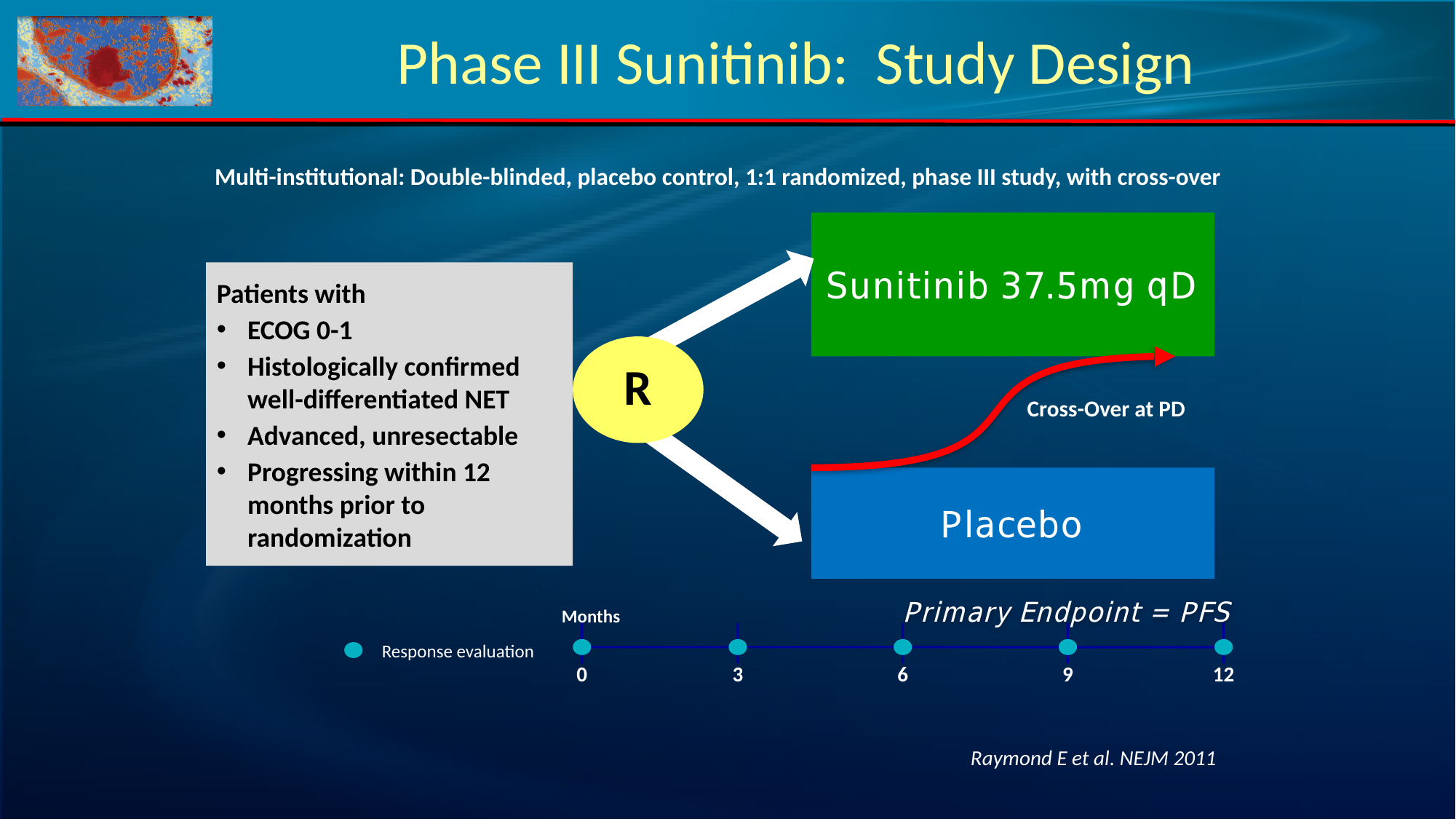

Phase III Sunitinib:  Study Design
Multi-institutional: Double-blinded, placebo control, 1:1 randomized, phase III study, with cross-over
Sunitinib 37.5mg qD
Patients with
ECOG 0-1
Histologically confirmed well-differentiated NET
Advanced, unresectable
Progressing within 12 months prior to randomization

R
Cross-Over at PD

Placebo
Primary Endpoint = PFS
Months

0
3
6
9
12
Response evaluation

Raymond E et al. NEJM 2011